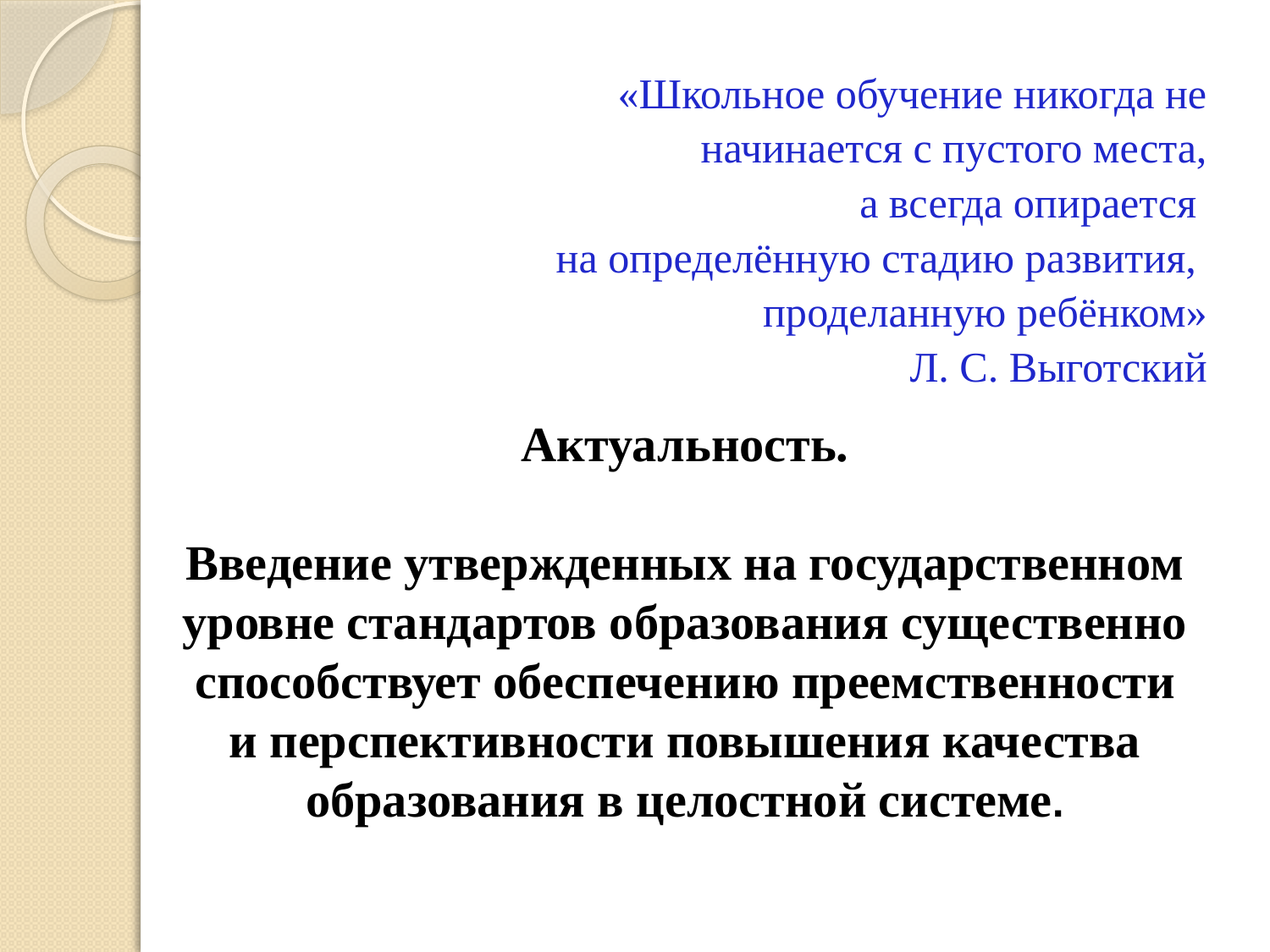

«Школьное обучение никогда не
начинается с пустого места,
а всегда опирается
на определённую стадию развития,
проделанную ребёнком»
                                      Л. С. Выготский

Актуальность.

Введение утвержденных на государственном уровне стандартов образования существенно способствует обеспечению преемственности и перспективности повышения качества образования в целостной системе.